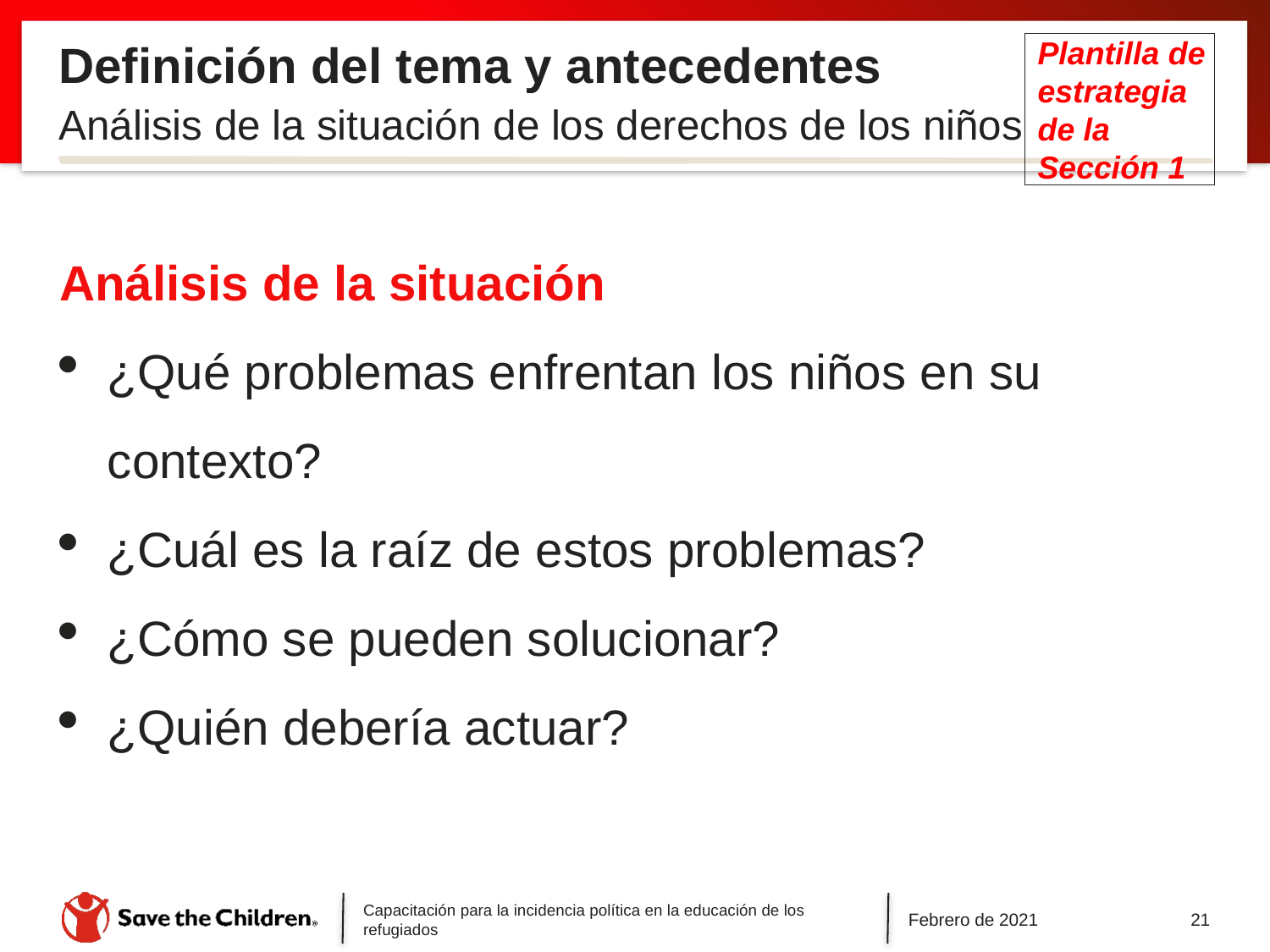

# Definición del tema y antecedentes
Plantilla de estrategia de la Sección 1
Análisis de la situación de los derechos de los niños
Análisis de la situación
¿Qué problemas enfrentan los niños en su contexto?
¿Cuál es la raíz de estos problemas?
¿Cómo se pueden solucionar?
¿Quién debería actuar?

Capacitación para la incidencia política en la educación de los refugiados
Febrero de 2021
21